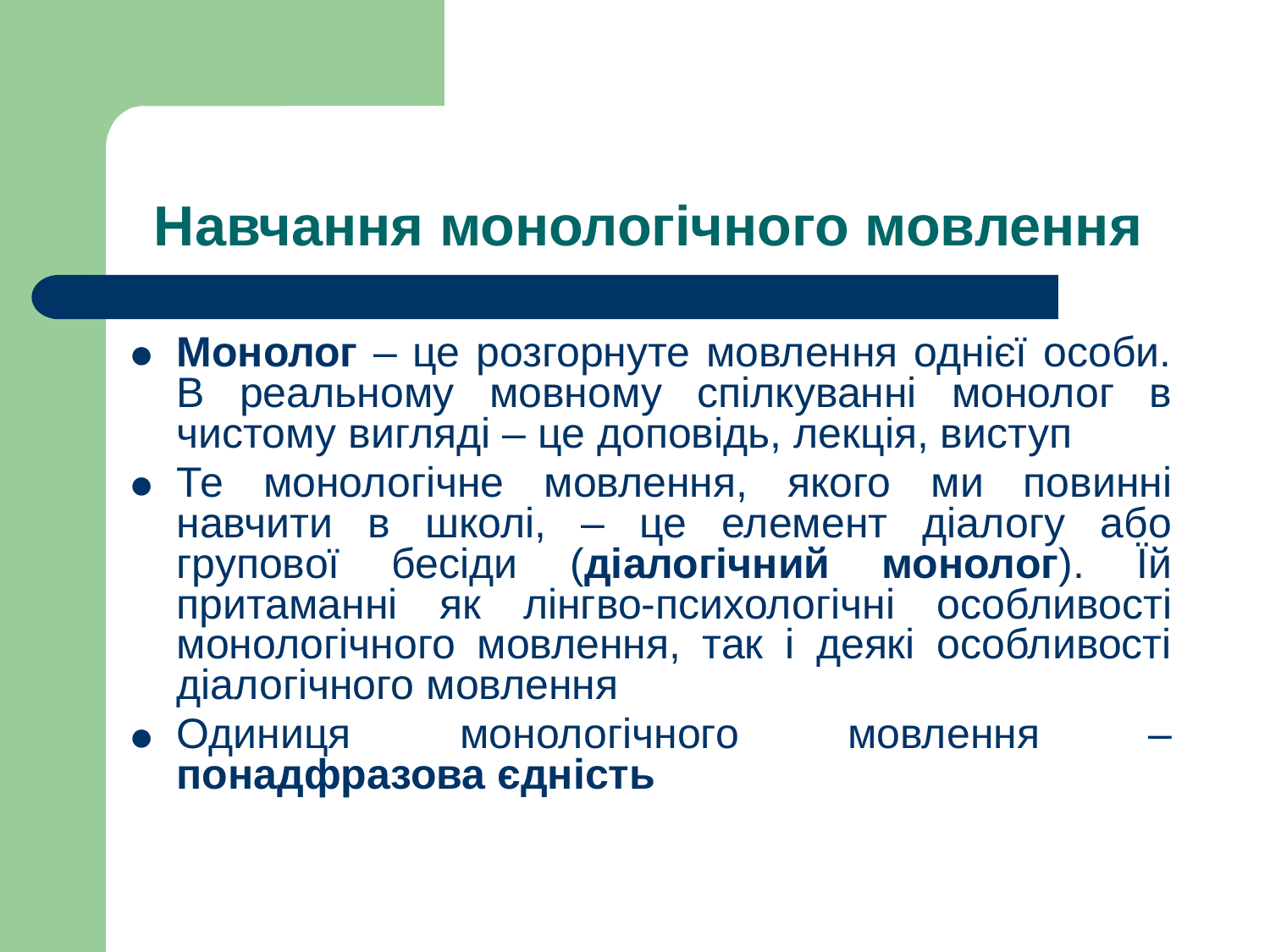

# Навчання монологічного мовлення
Монолог – це розгорнуте мовлення однієї особи. В реальному мовному спілкуванні монолог в чистому вигляді – це доповідь, лекція, виступ
Те монологічне мовлення, якого ми повинні навчити в школі, – це елемент діалогу або групової бесіди (діалогічний монолог). Їй притаманні як лінгво-психологічні особливості монологічного мовлення, так і деякі особливості діалогічного мовлення
Одиниця монологічного мовлення – понадфразова єдність